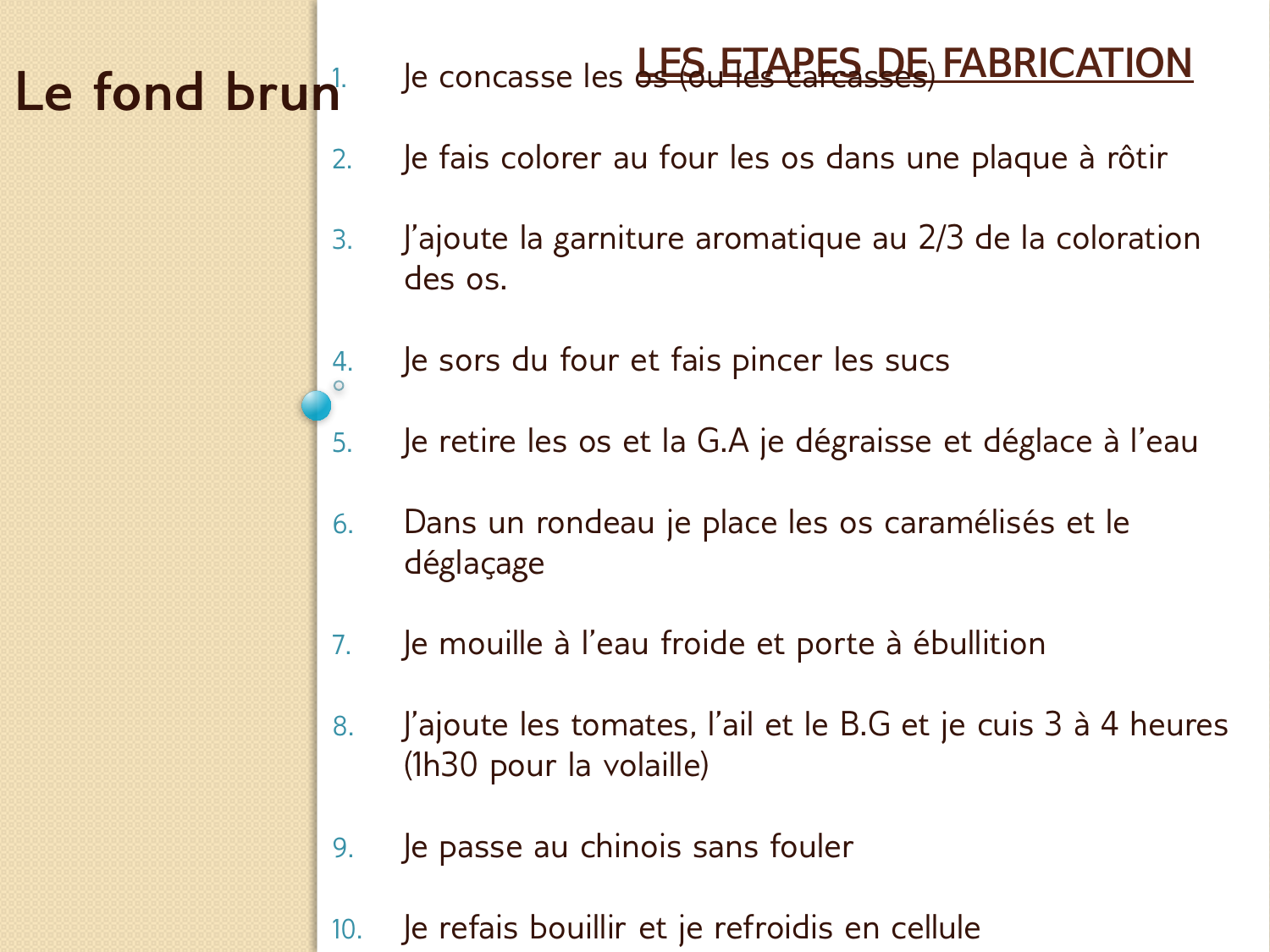

# LES ETAPES DE FABRICATION
Le fond brun

Je concasse les os (ou les carcasses)

Je fais colorer au four les os dans une plaque à rôtir

J’ajoute la garniture aromatique au 2/3 de la coloration des os.

Je sors du four et fais pincer les sucs

Je retire les os et la G.A je dégraisse et déglace à l’eau

Dans un rondeau je place les os caramélisés et le déglaçage

Je mouille à l’eau froide et porte à ébullition

J’ajoute les tomates, l’ail et le B.G et je cuis 3 à 4 heures (1h30 pour la volaille)

Je passe au chinois sans fouler

Je refais bouillir et je refroidis en cellule